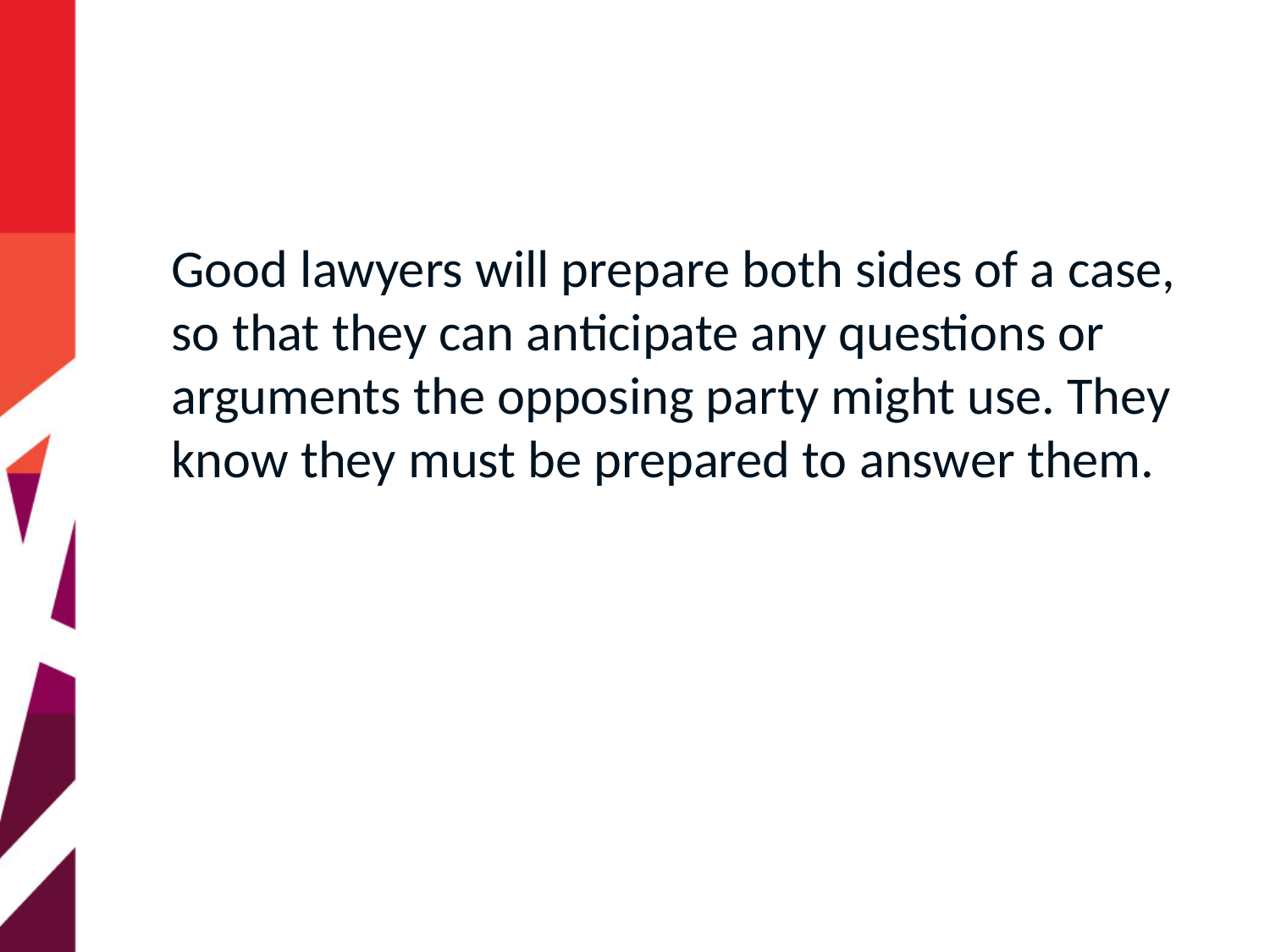

#
Good lawyers will prepare both sides of a case, so that they can anticipate any questions or arguments the opposing party might use. They know they must be prepared to answer them.